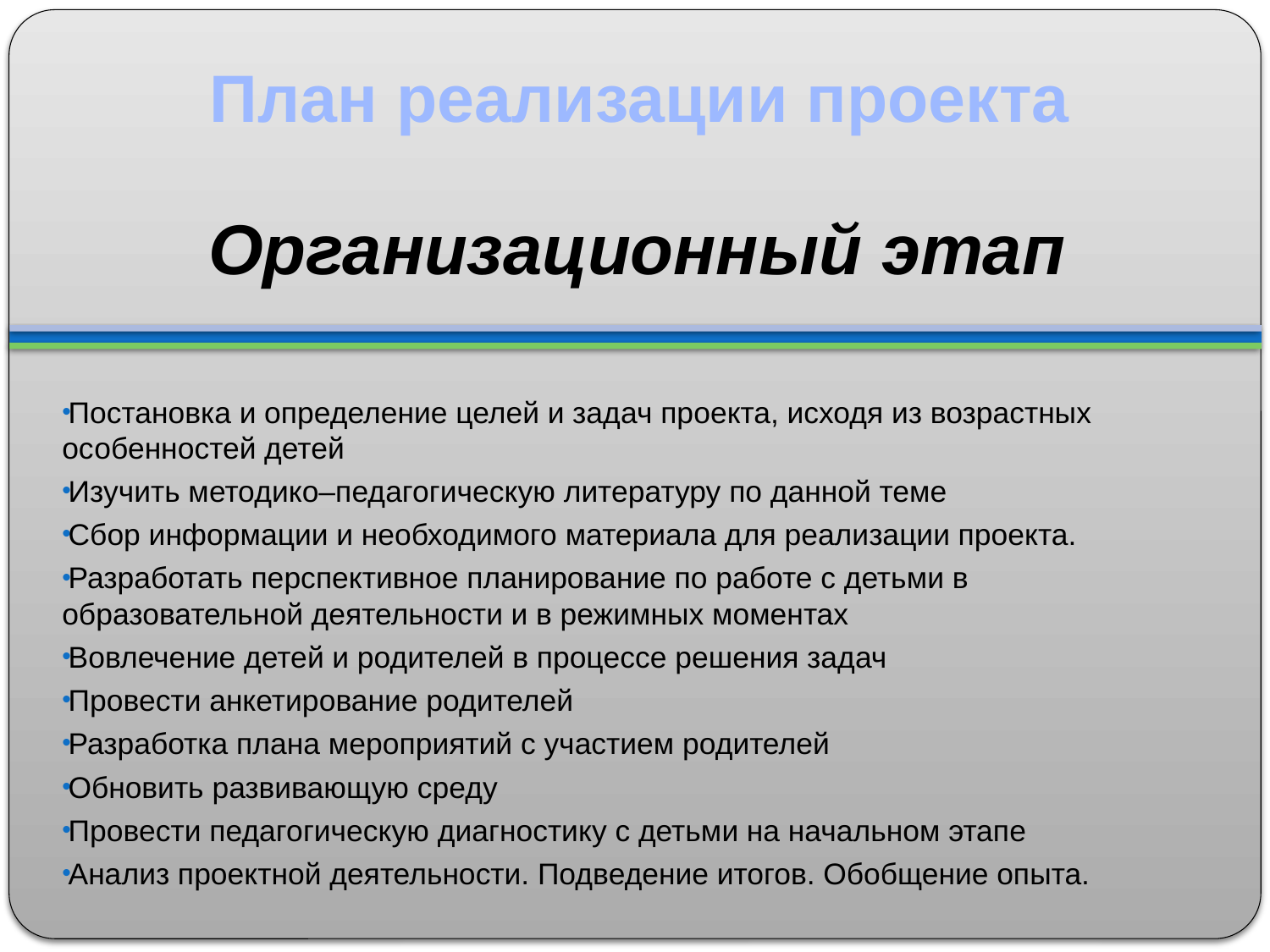

# План реализации проекта
Организационный этап
Постановка и определение целей и задач проекта, исходя из возрастных особенностей детей
Изучить методико–педагогическую литературу по данной теме
Сбор информации и необходимого материала для реализации проекта.
Разработать перспективное планирование по работе с детьми в образовательной деятельности и в режимных моментах
Вовлечение детей и родителей в процессе решения задач
Провести анкетирование родителей
Разработка плана мероприятий с участием родителей
Обновить развивающую среду
Провести педагогическую диагностику с детьми на начальном этапе
Анализ проектной деятельности. Подведение итогов. Обобщение опыта.